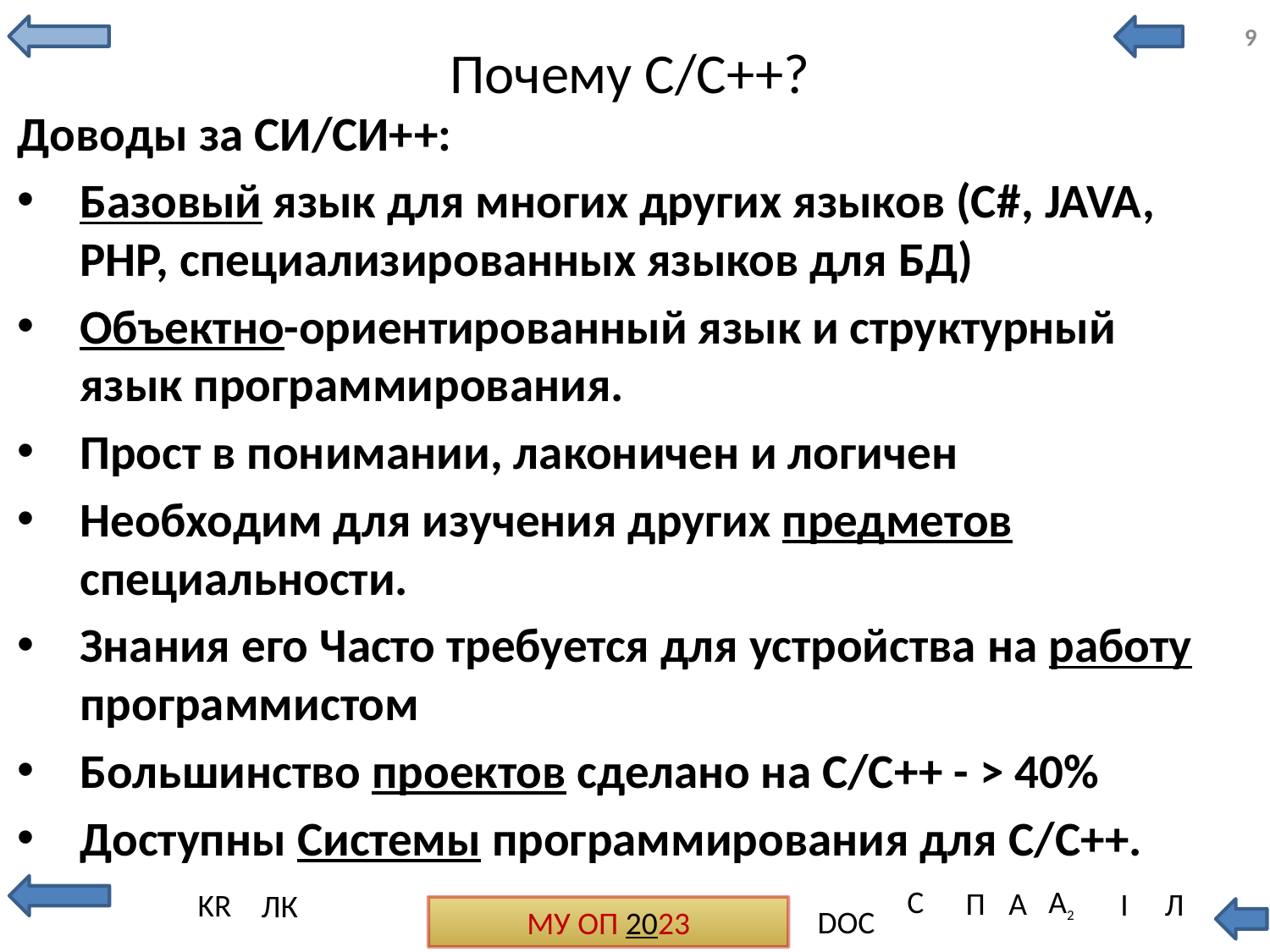

9
# Почему С/С++?
Доводы за СИ/СИ++:
Базовый язык для многих других языков (С#, JAVA, PHP, специализированных языков для БД)
Объектно-ориентированный язык и структурный язык программирования.
Прост в понимании, лаконичен и логичен
Необходим для изучения других предметов специальности.
Знания его Часто требуется для устройства на работу программистом
Большинство проектов сделано на С/С++ - > 40%
Доступны Системы программирования для С/С++.